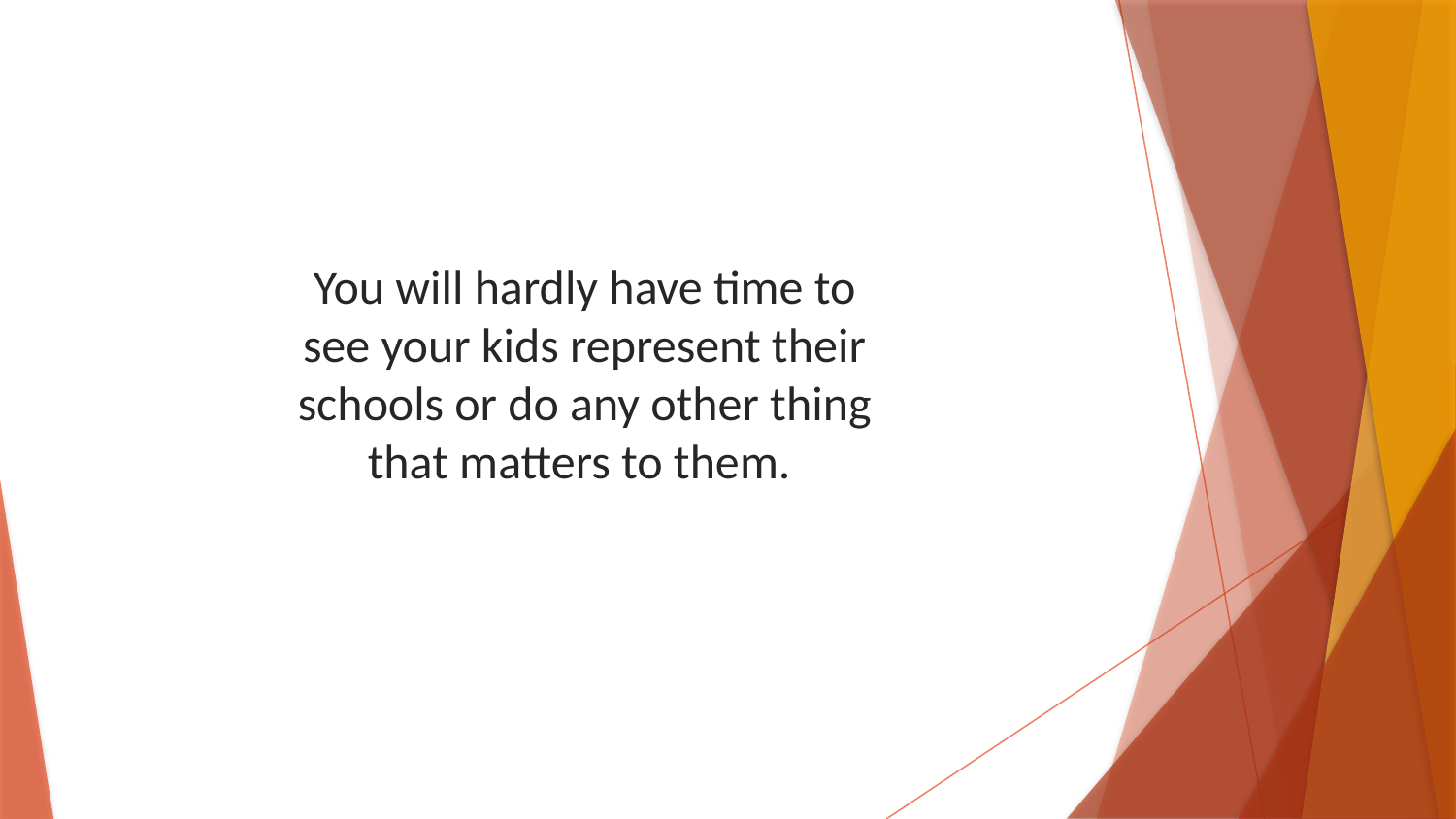

You will hardly have time to see your kids represent their schools or do any other thing that matters to them.